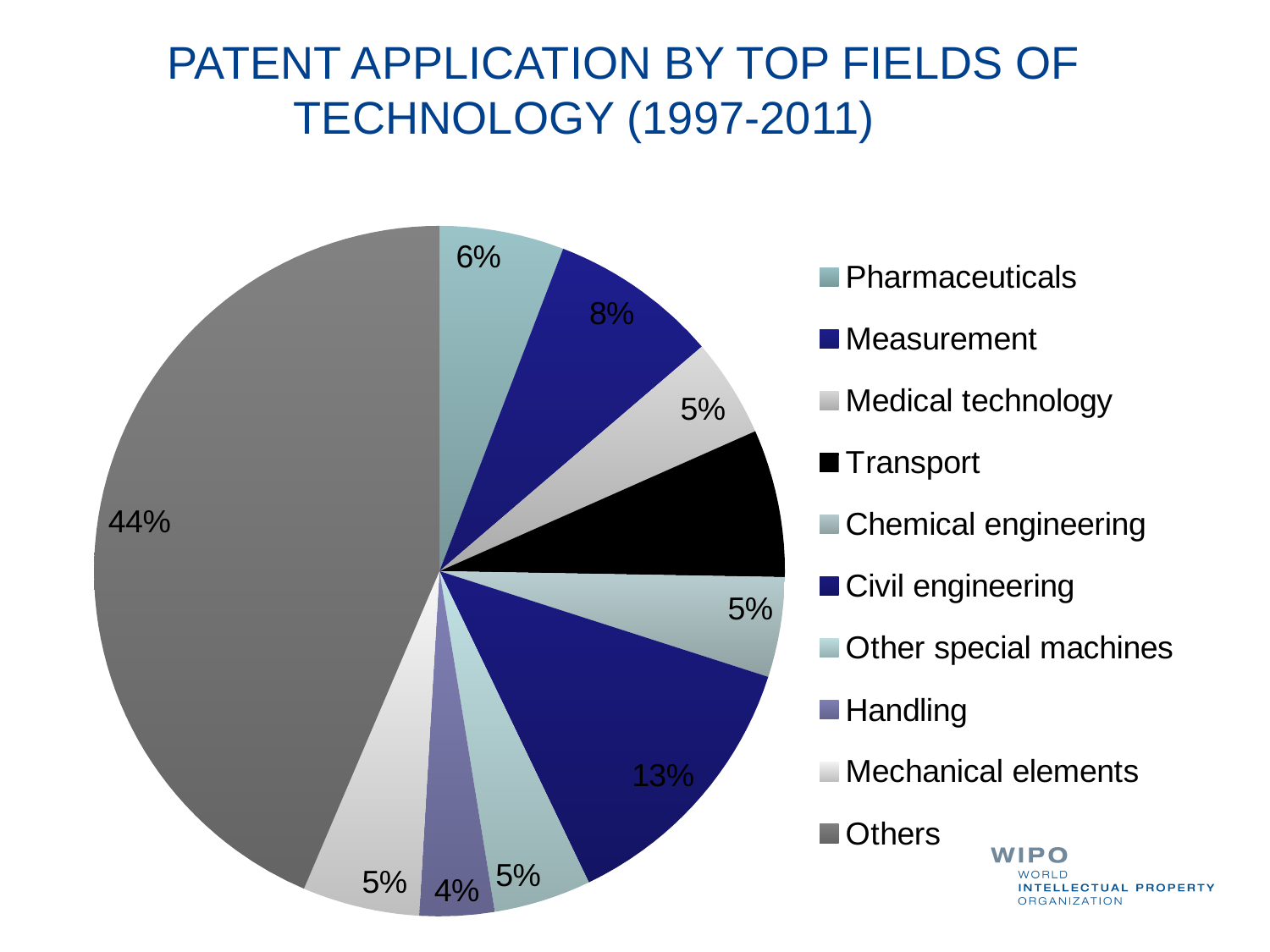

# PATENT APPLICATION BY TOP FIELDS OF 		           TECHNOLOGY (1997-2011)

### Chart

| Category | Ventes |
|---|---|
| Pharmaceuticals  | 5.63 |
| Measurement  | 7.63 |
| Medical technology  | 4.47 |
| Transport  | 6.68 |
| Chemical engineering  | 4.52 |
| Civil engineering  | 12.48 |
| Other special machines | 4.4 |
| Handling  | 3.38 |
| Mechanical elements  | 5.29 |
| Others  | 42.09 |